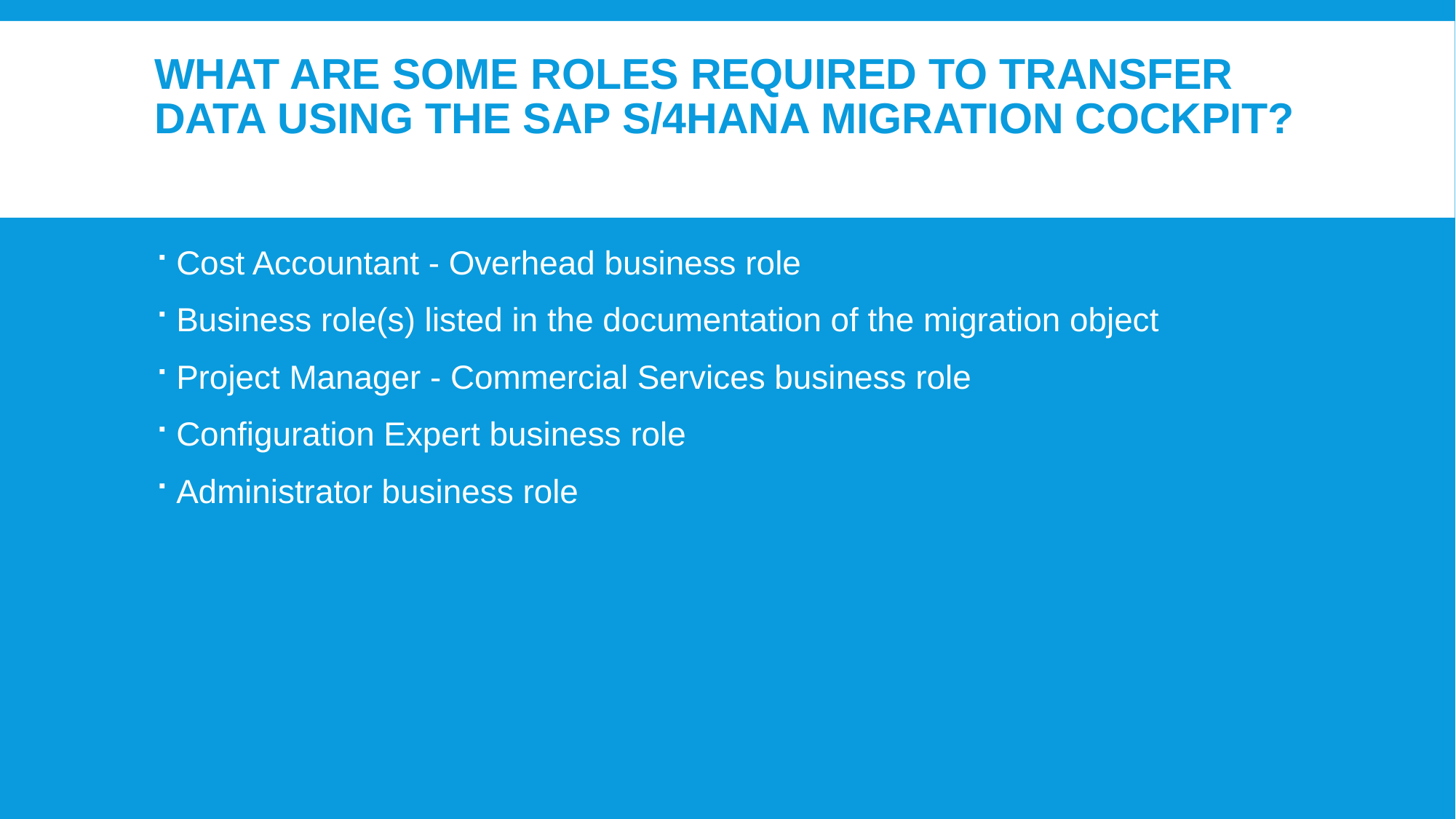

# What are some roles required to transfer data using the SAP S/4HANA migration cockpit?
Cost Accountant - Overhead business role
Business role(s) listed in the documentation of the migration object
Project Manager - Commercial Services business role
Configuration Expert business role
Administrator business role